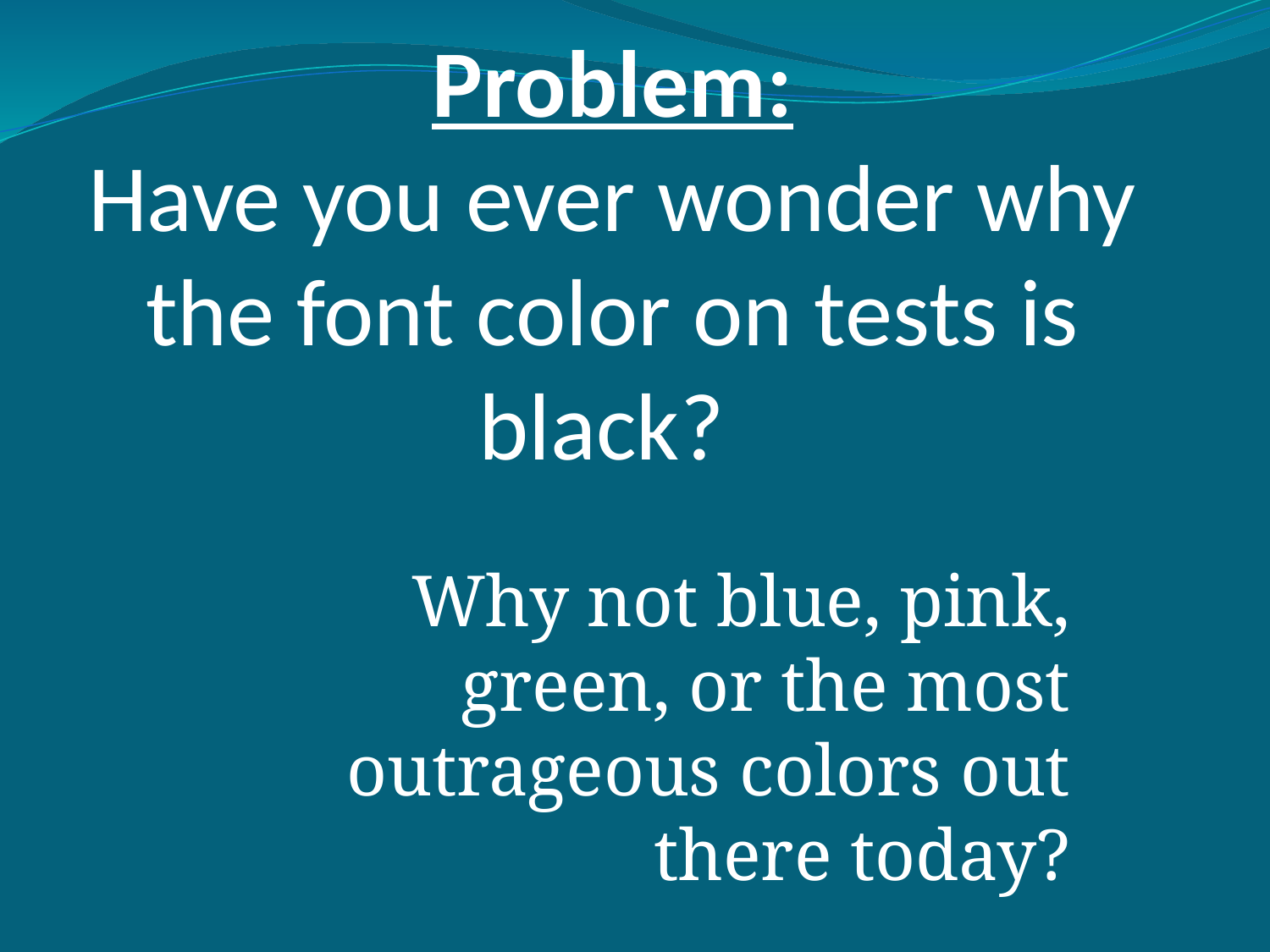

# Problem: Have you ever wonder why the font color on tests is black?
Why not blue, pink, green, or the most outrageous colors out there today?